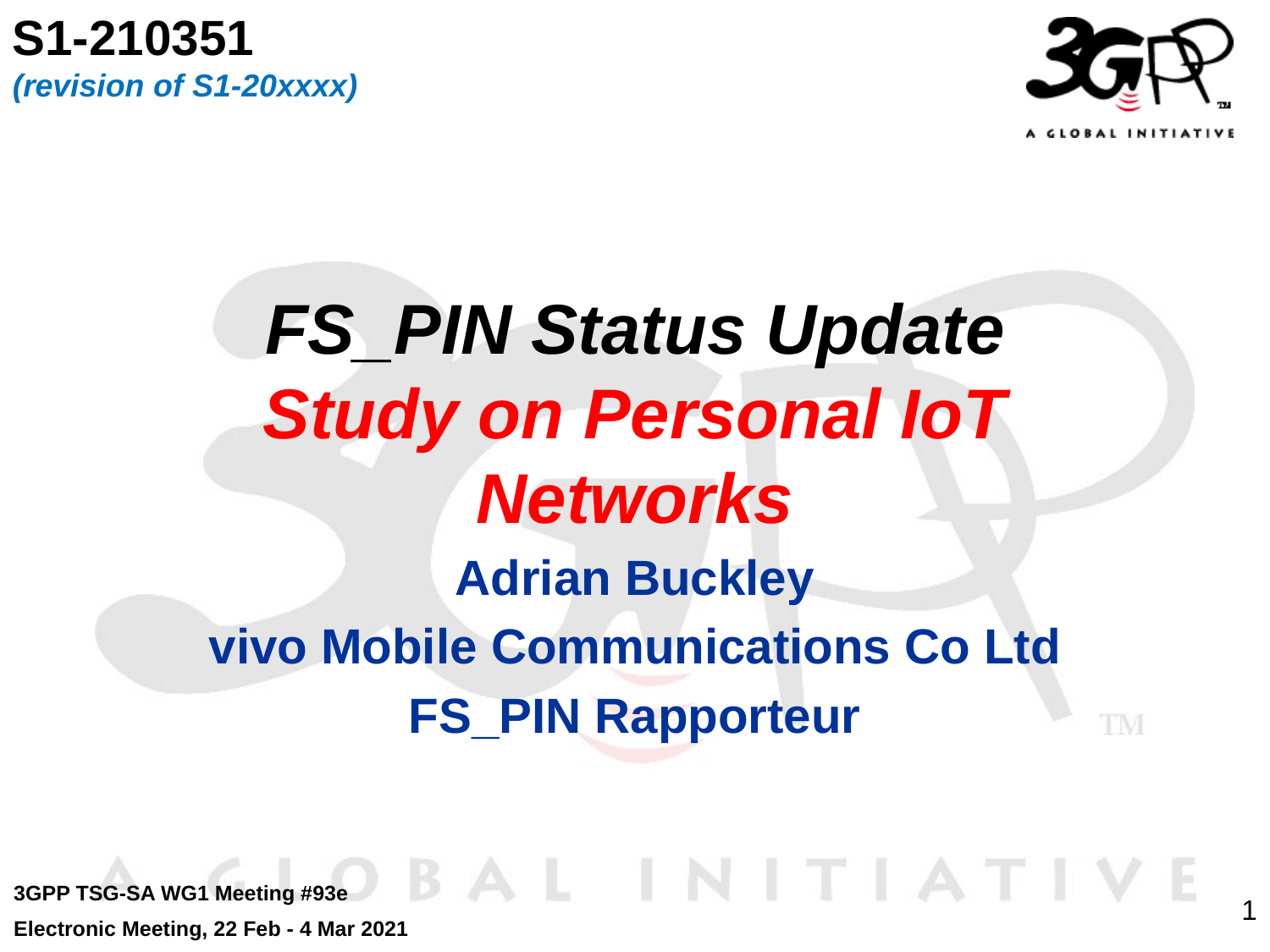

S1-210351
(revision of S1-20xxxx)

# FS_PIN Status Update Study on Personal IoT Networks
Adrian Buckley
vivo Mobile Communications Co Ltd
FS_PIN Rapporteur
3GPP TSG-SA WG1 Meeting #93e
Electronic Meeting, 22 Feb - 4 Mar 2021
1